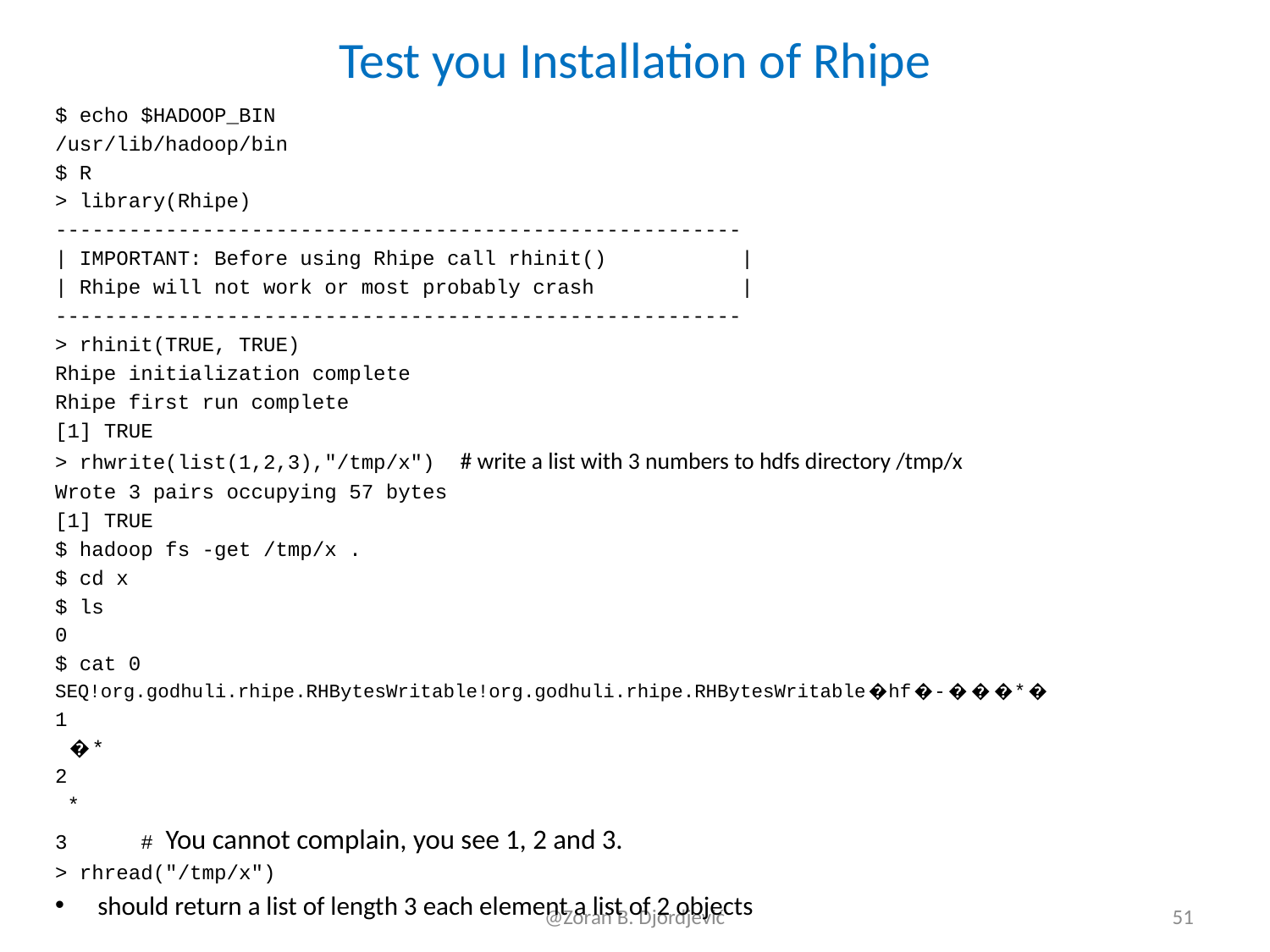

# Test you Installation of Rhipe
$ echo $HADOOP_BIN
/usr/lib/hadoop/bin
$ R
> library(Rhipe)
--------------------------------------------------------
| IMPORTANT: Before using Rhipe call rhinit()           |
| Rhipe will not work or most probably crash            |
--------------------------------------------------------
> rhinit(TRUE, TRUE)
Rhipe initialization complete
Rhipe first run complete
[1] TRUE
> rhwrite(list(1,2,3),"/tmp/x")  # write a list with 3 numbers to hdfs directory /tmp/x
Wrote 3 pairs occupying 57 bytes
[1] TRUE
$ hadoop fs -get /tmp/x .
$ cd x
$ ls
0
$ cat 0
SEQ!org.godhuli.rhipe.RHBytesWritable!org.godhuli.rhipe.RHBytesWritable�hf�-���*�
1
 �*
2
 *
3      # You cannot complain, you see 1, 2 and 3.
> rhread("/tmp/x")
should return a list of length 3 each element a list of 2 objects

@Zoran B. Djordjević
51